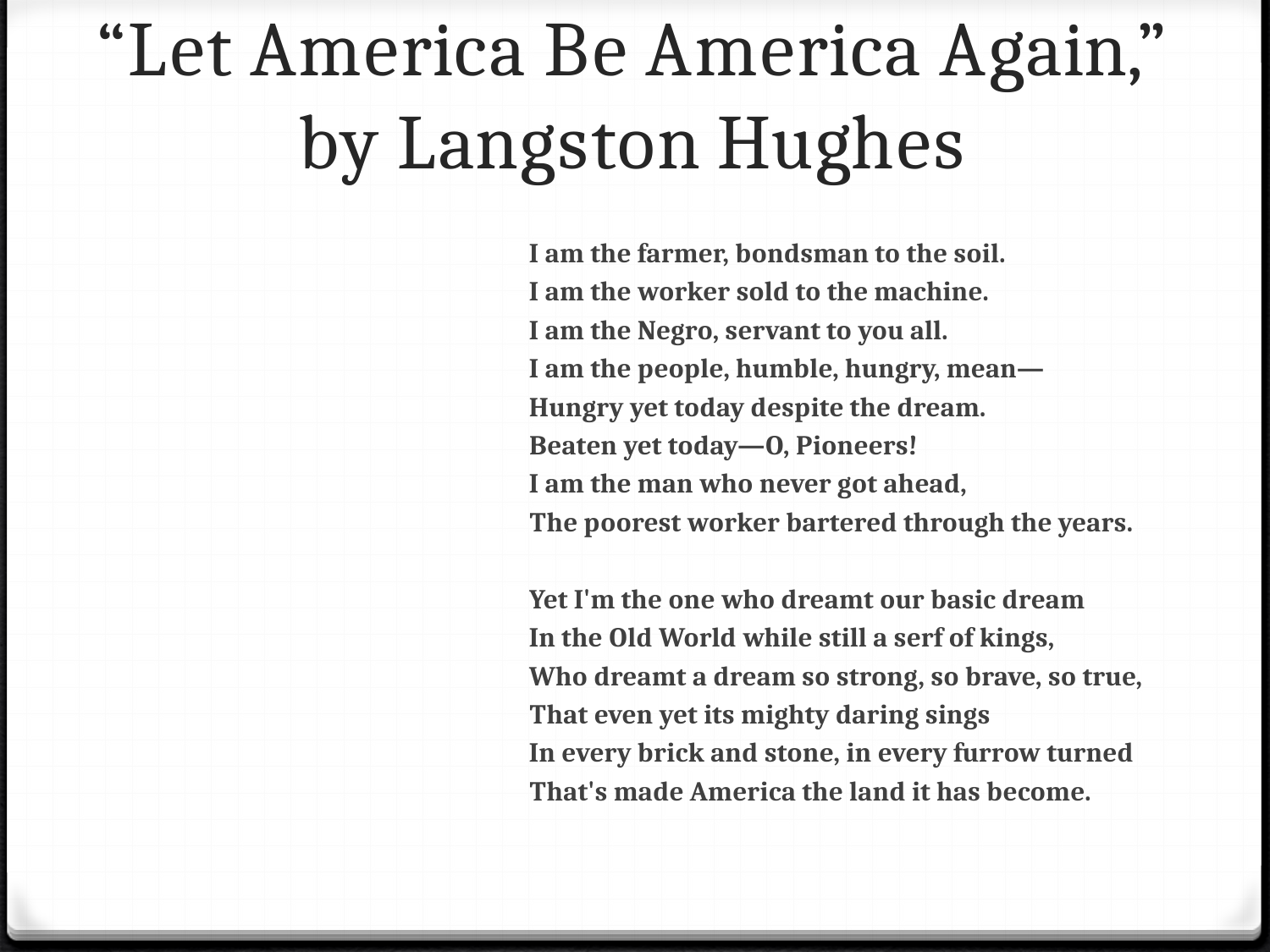

# “Let America Be America Again,” by Langston Hughes

						I am the farmer, bondsman to the soil.
						I am the worker sold to the machine.
						I am the Negro, servant to you all.
						I am the people, humble, hungry, mean—
						Hungry yet today despite the dream.
						Beaten yet today—O, Pioneers!
						I am the man who never got ahead,
						The poorest worker bartered through the years.

						Yet I'm the one who dreamt our basic dream
						In the Old World while still a serf of kings,
						Who dreamt a dream so strong, so brave, so true,
						That even yet its mighty daring sings
				 		In every brick and stone, in every furrow turned
						That's made America the land it has become.